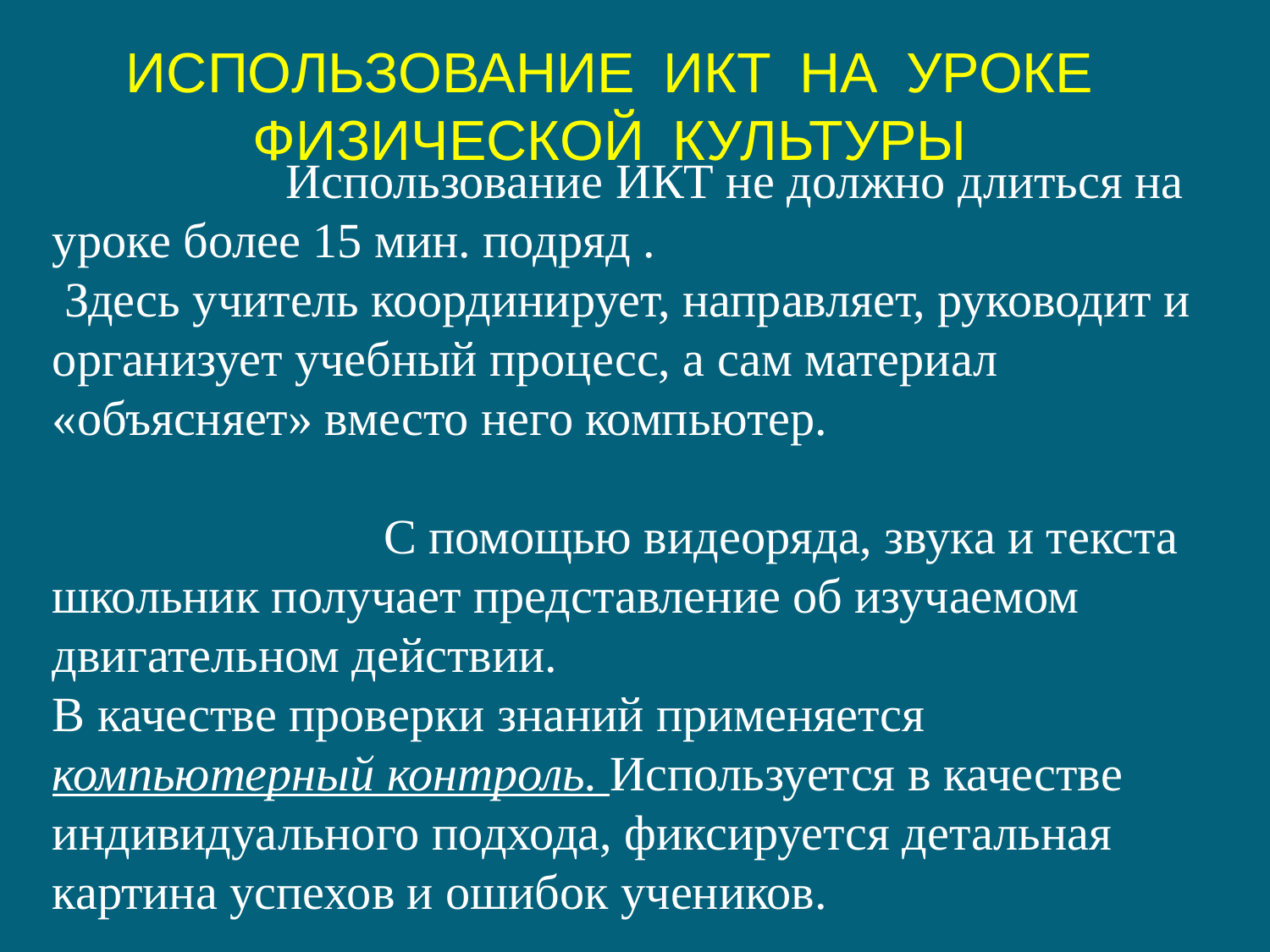

ИСПОЛЬЗОВАНИЕ  ИКТ  НА  УРОКЕ ФИЗИЧЕСКОЙ  КУЛЬТУРЫ
                                                                                                                                                                                                                                      Использование ИКТ не должно длиться на уроке более 15 мин. подряд .
 Здесь учитель координирует, направляет, руководит и организует учебный процесс, а сам материал «объясняет» вместо него компьютер.                                                                                                                                                            С помощью видеоряда, звука и текста школьник получает представление об изучаемом двигательном действии.
В качестве проверки знаний применяется компьютерный контроль. Используется в качестве индивидуального подхода, фиксируется детальная картина успехов и ошибок учеников.